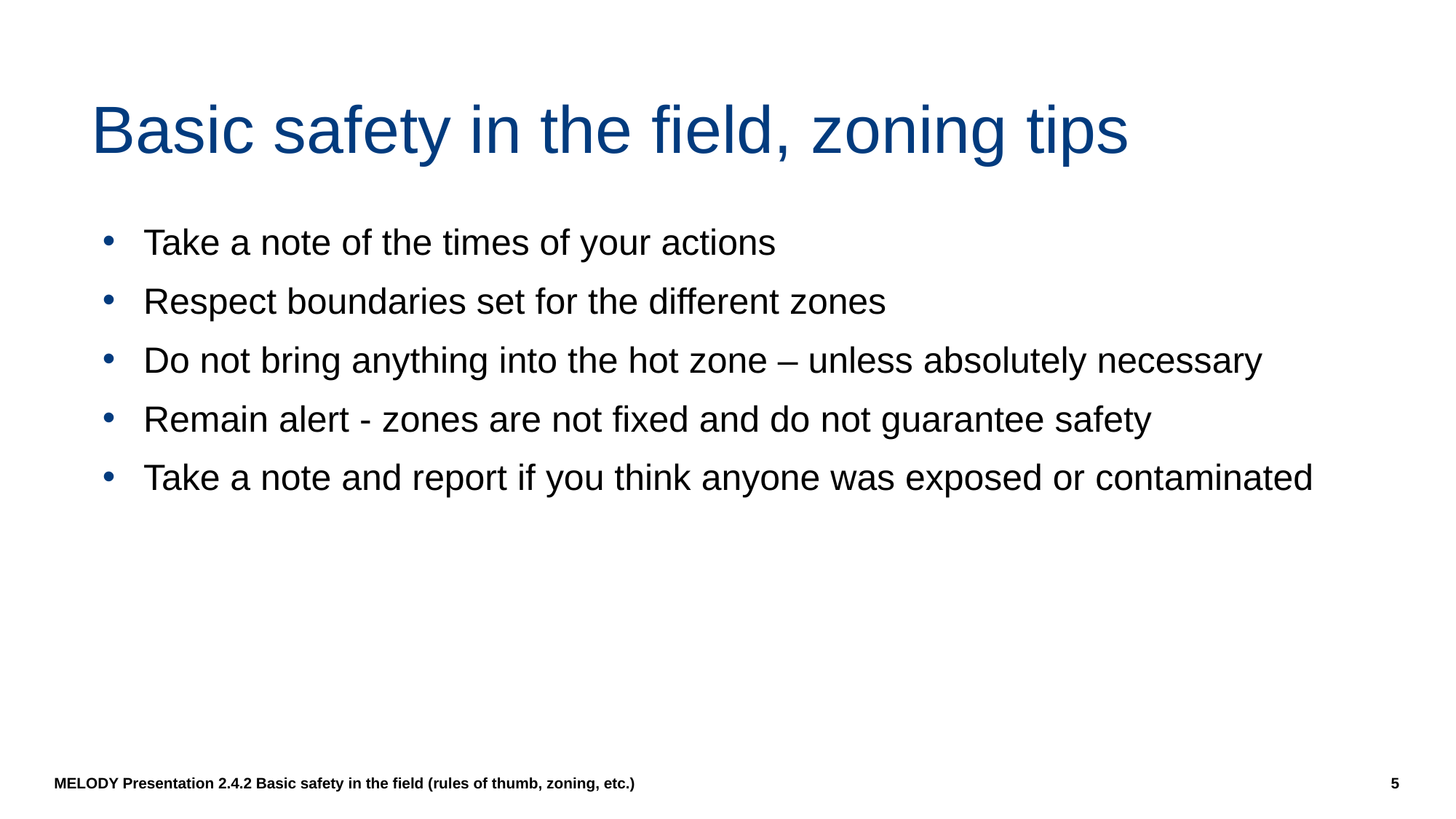

# Basic safety in the field, zoning tips
Take a note of the times of your actions
Respect boundaries set for the different zones
Do not bring anything into the hot zone – unless absolutely necessary
Remain alert - zones are not fixed and do not guarantee safety
Take a note and report if you think anyone was exposed or contaminated
MELODY Presentation 2.4.2 Basic safety in the field (rules of thumb, zoning, etc.)
5